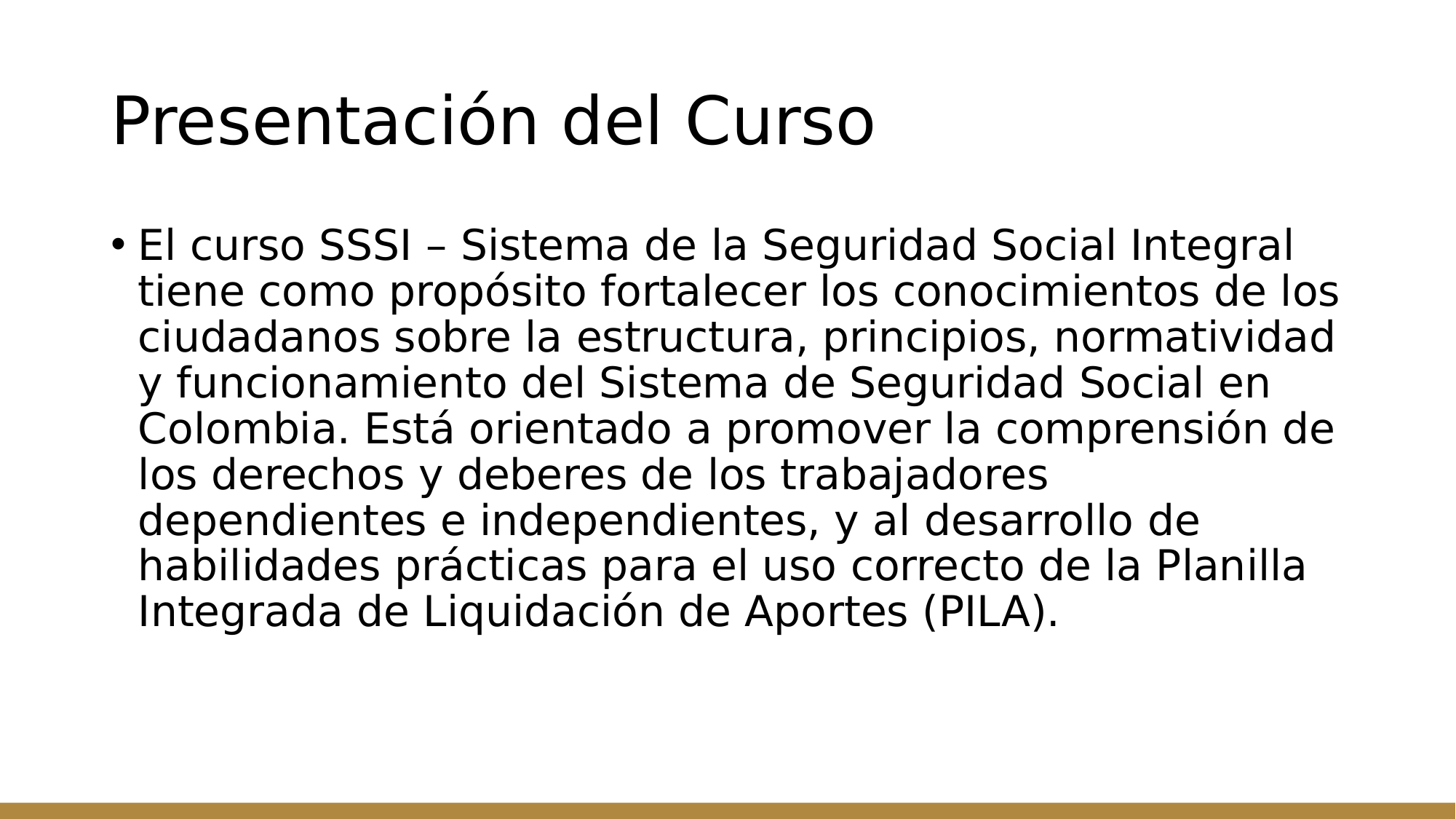

# Presentación del Curso
El curso SSSI – Sistema de la Seguridad Social Integral tiene como propósito fortalecer los conocimientos de los ciudadanos sobre la estructura, principios, normatividad y funcionamiento del Sistema de Seguridad Social en Colombia. Está orientado a promover la comprensión de los derechos y deberes de los trabajadores dependientes e independientes, y al desarrollo de habilidades prácticas para el uso correcto de la Planilla Integrada de Liquidación de Aportes (PILA).